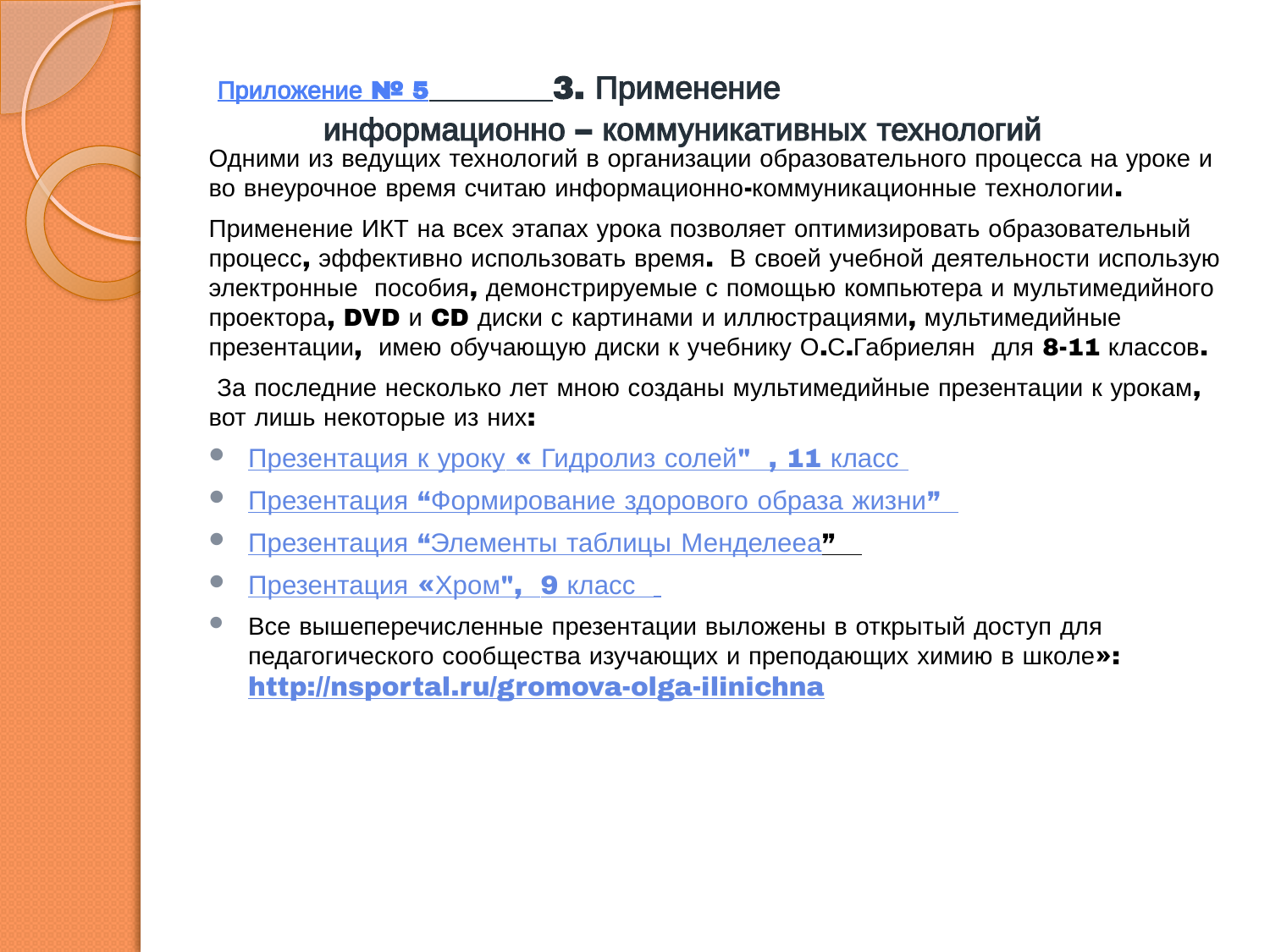

# Приложение № 5               3. Применение информационно – коммуникативных технологий
Одними из ведущих технологий в организации образовательного процесса на уроке и во внеурочное время считаю информационно-коммуникационные технологии.
Применение ИКТ на всех этапах урока позволяет оптимизировать образовательный процесс, эффективно использовать время.  В своей учебной деятельности использую электронные  пособия, демонстрируемые с помощью компьютера и мультимедийного проектора, DVD и CD диски с картинами и иллюстрациями, мультимедийные презентации,  имею обучающую диски к учебнику О.С.Габриелян  для 8-11 классов.
 За последние несколько лет мною созданы мультимедийные презентации к урокам, вот лишь некоторые из них:
Презентация к уроку « Гидролиз солей"  , 11 класс
Презентация “Формирование здорового образа жизни”
Презентация “Элементы таблицы Менделееа”
Презентация «Хром",  9 класс
Все вышеперечисленные презентации выложены в открытый доступ для педагогического сообщества изучающих и преподающих химию в школе»: http://nsportal.ru/gromova-olga-ilinichna